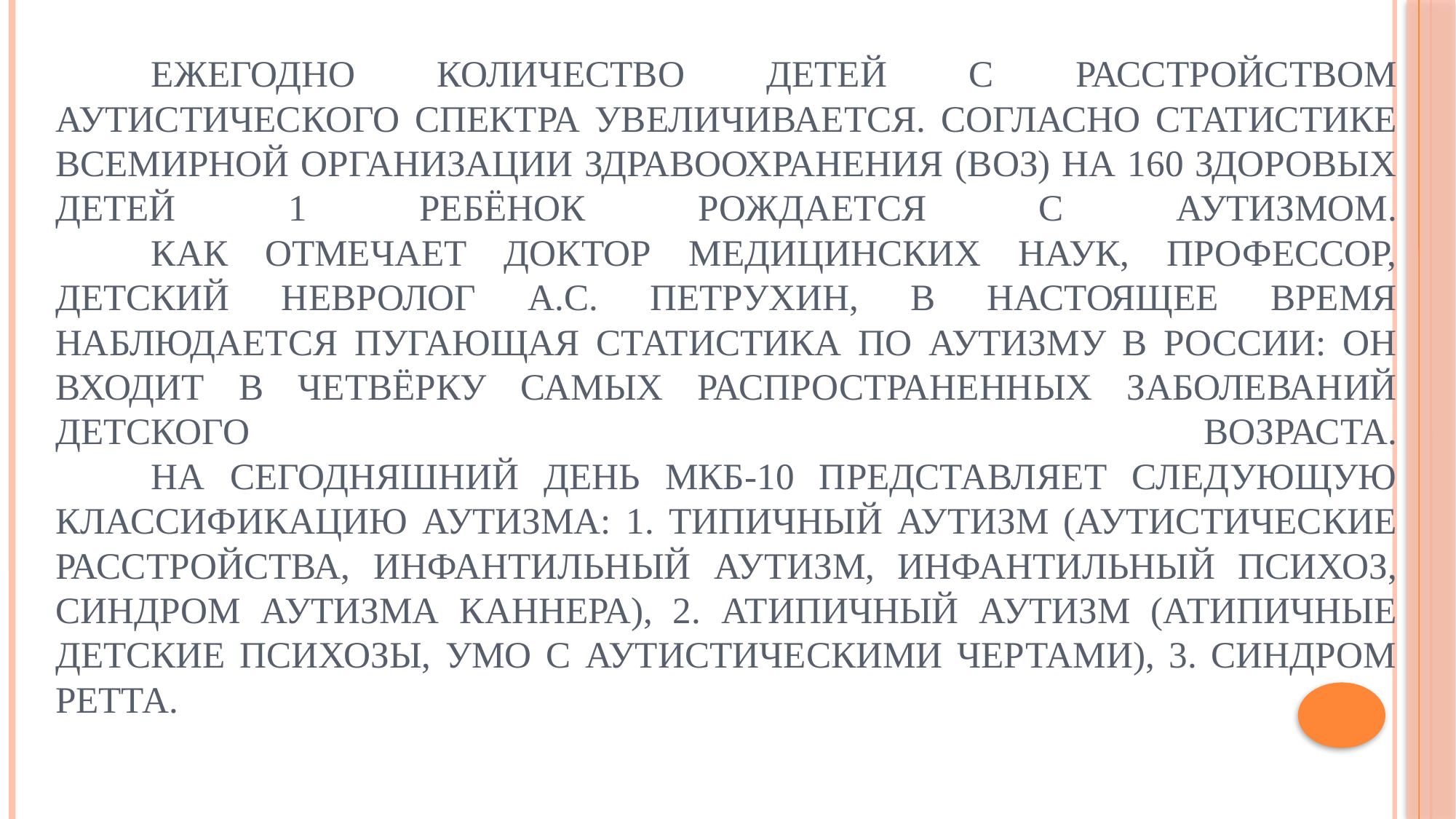

# Ежегодно количество детей с расстройством аутистического спектра увеличивается. Согласно статистике всемирной организации здравоохранения (ВОЗ) на 160 здоровых детей 1 ребёнок рождается с аутизмом. Как отмечает доктор медицинских наук, профессор, детский невролог А.С. Петрухин, в настоящее время наблюдается пугающая статистика по аутизму в России: он входит в четвёрку самых распространенных заболеваний детского возраста. На сегодняшний день МКБ-10 представляет следующую классификацию аутизма: 1. Типичный аутизм (аутистические расстройства, инфантильный аутизм, инфантильный психоз, синдром аутизма Каннера), 2. Атипичный аутизм (атипичные детские психозы, УМО с аутистическими чертами), 3. Синдром Ретта.